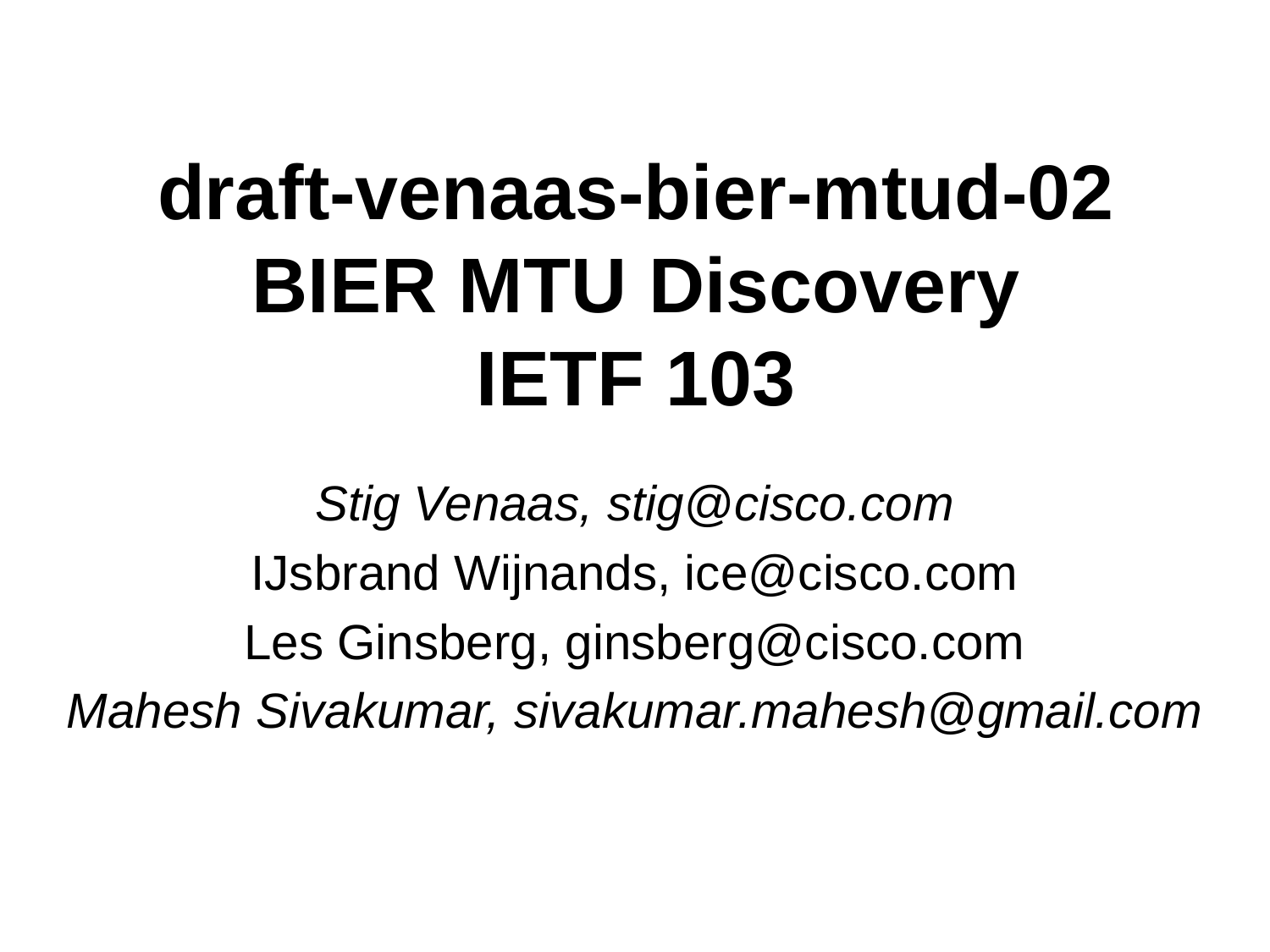

# draft-venaas-bier-mtud-02 BIER MTU Discovery IETF 103

Stig Venaas, stig@cisco.com
IJsbrand Wijnands, ice@cisco.com
Les Ginsberg, ginsberg@cisco.com
Mahesh Sivakumar, sivakumar.mahesh@gmail.com